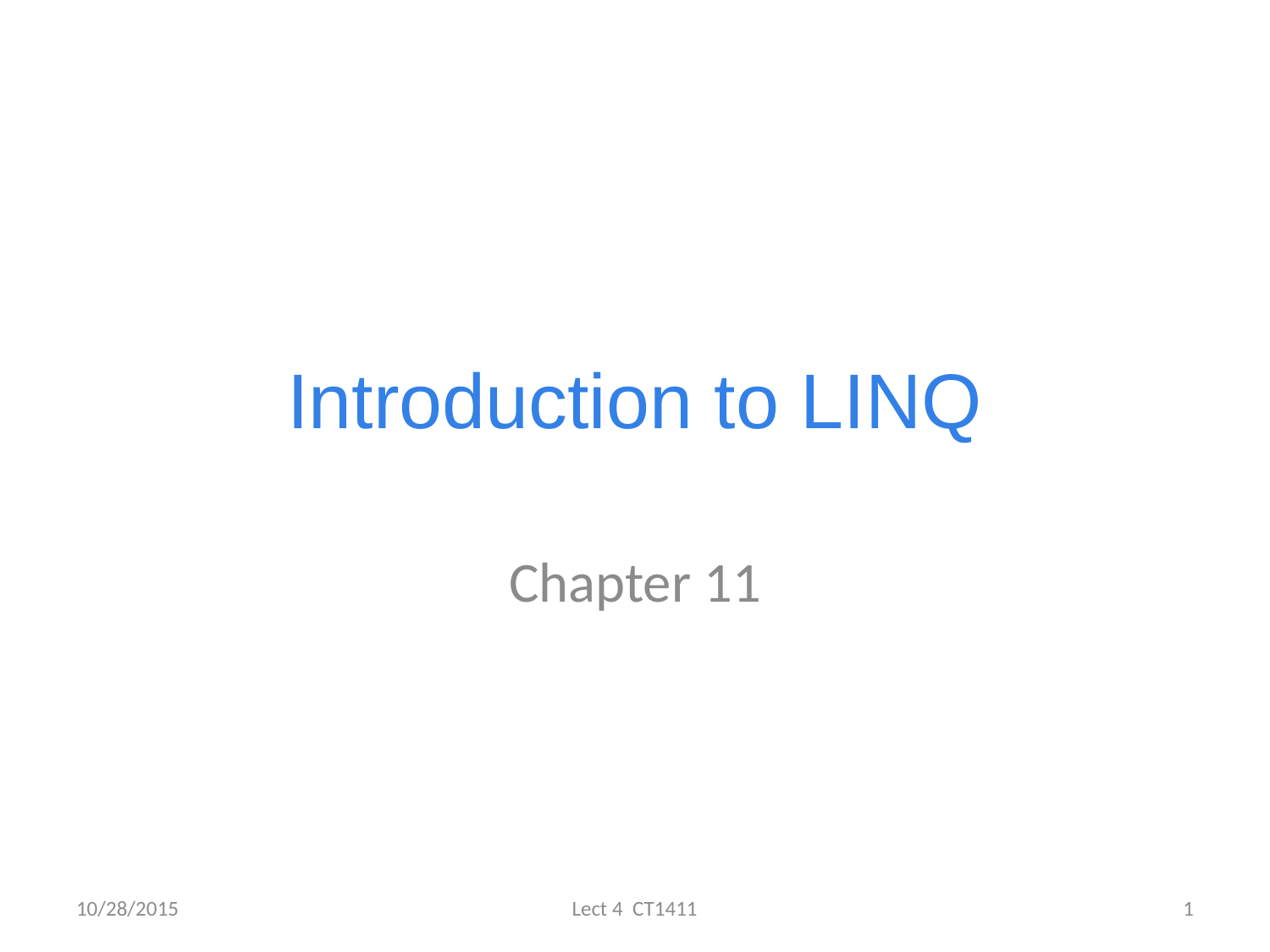

# Introduction to LINQ
Chapter 11
10/28/2015
Lect 4  CT1411
1